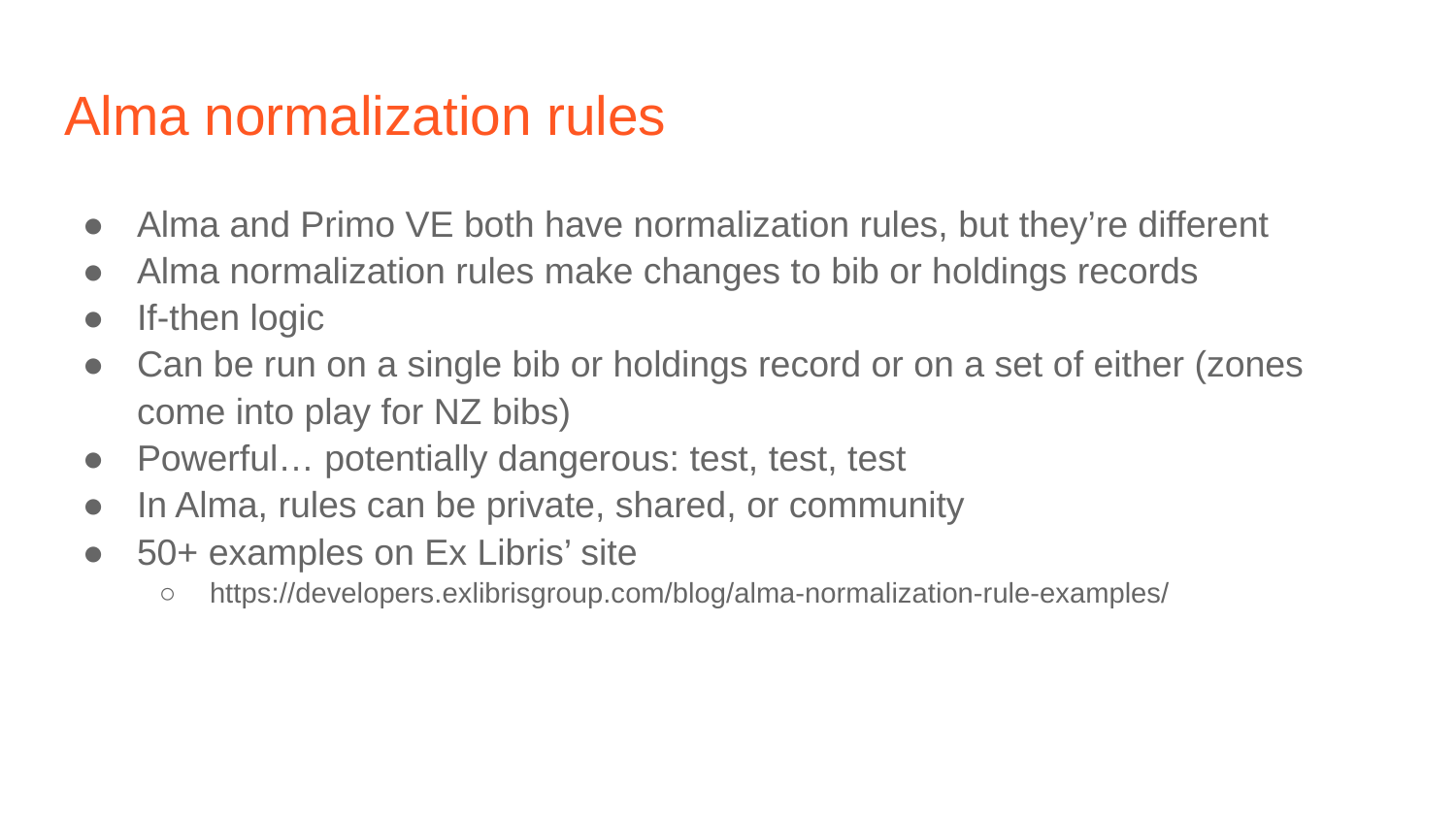

# Alma normalization rules
Alma and Primo VE both have normalization rules, but they’re different
Alma normalization rules make changes to bib or holdings records
If-then logic
Can be run on a single bib or holdings record or on a set of either (zones come into play for NZ bibs)
Powerful… potentially dangerous: test, test, test
In Alma, rules can be private, shared, or community
50+ examples on Ex Libris’ site
https://developers.exlibrisgroup.com/blog/alma-normalization-rule-examples/